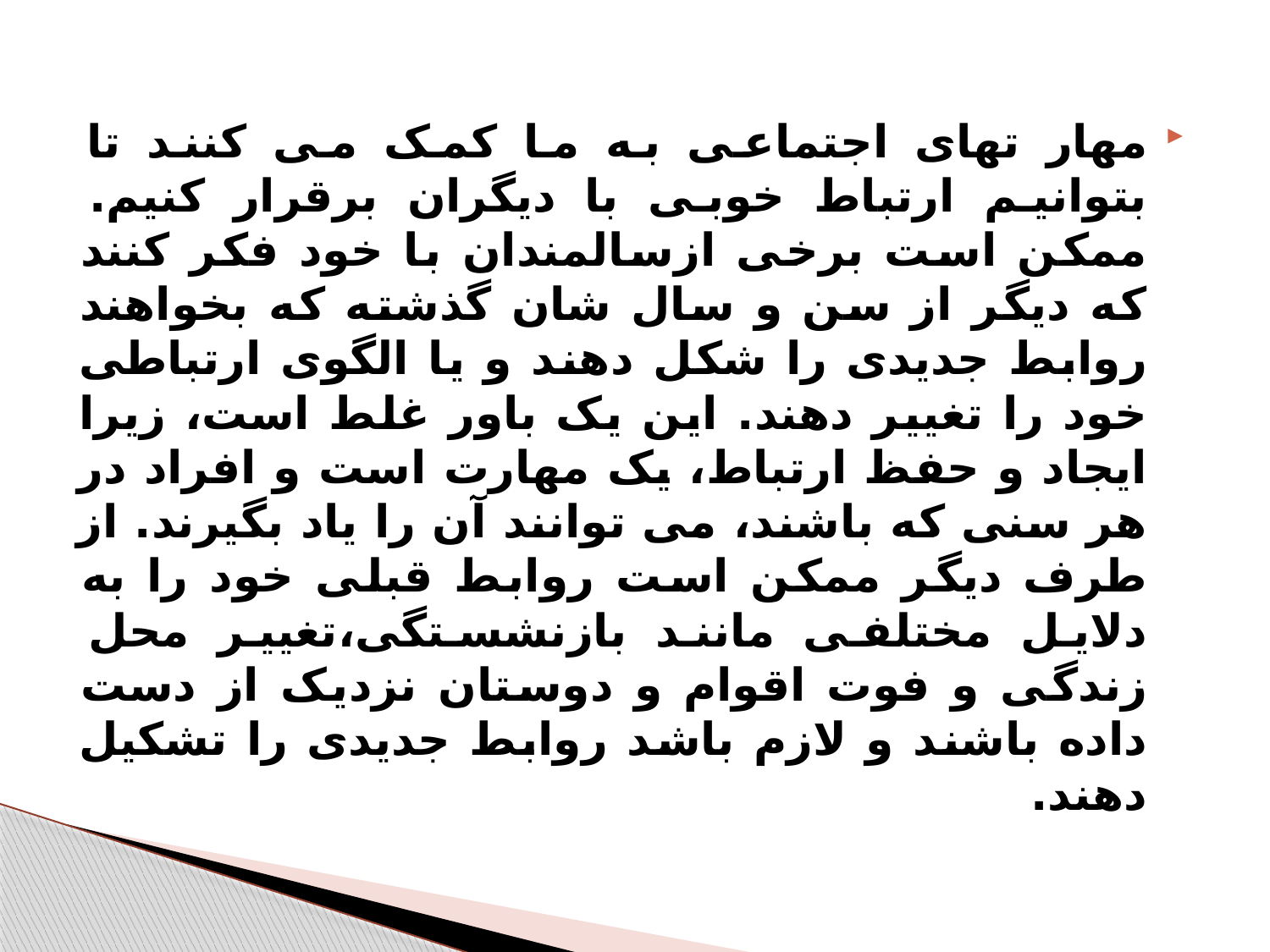

مهار تهای اجتماعی به ما کمک می کنند تا بتوانیم ارتباط خوبی با دیگران برقرار کنیم. ممکن است برخی ازسالمندان با خود فکر کنند که دیگر از سن و سال شان گذشته که بخواهند روابط جدیدی را شکل دهند و یا الگوی ارتباطی خود را تغییر دهند. این یک باور غلط است، زیرا ایجاد و حفظ ارتباط، یک مهارت است و افراد در هر سنی که باشند، می توانند آن را یاد بگیرند. از طرف دیگر ممکن است روابط قبلی خود را به دلایل مختلفی مانند بازنشستگی،تغییر محل زندگی و فوت اقوام و دوستان نزدیک از دست داده باشند و لازم باشد روابط جدیدی را تشکیل دهند.